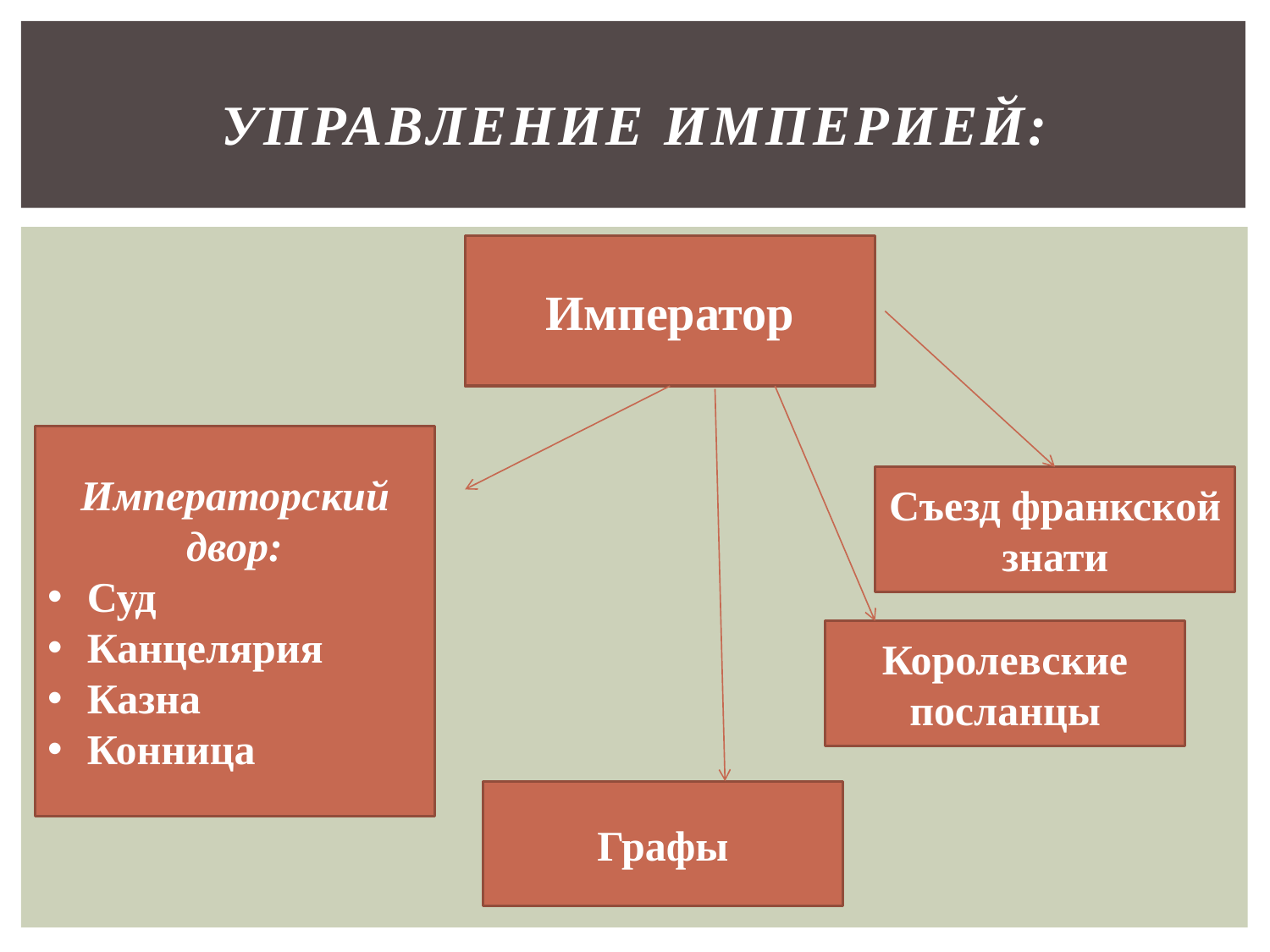

# Управление империей:
Император
Императорский двор:
Суд
Канцелярия
Казна
Конница
Съезд франкской знати
Королевские посланцы
Графы